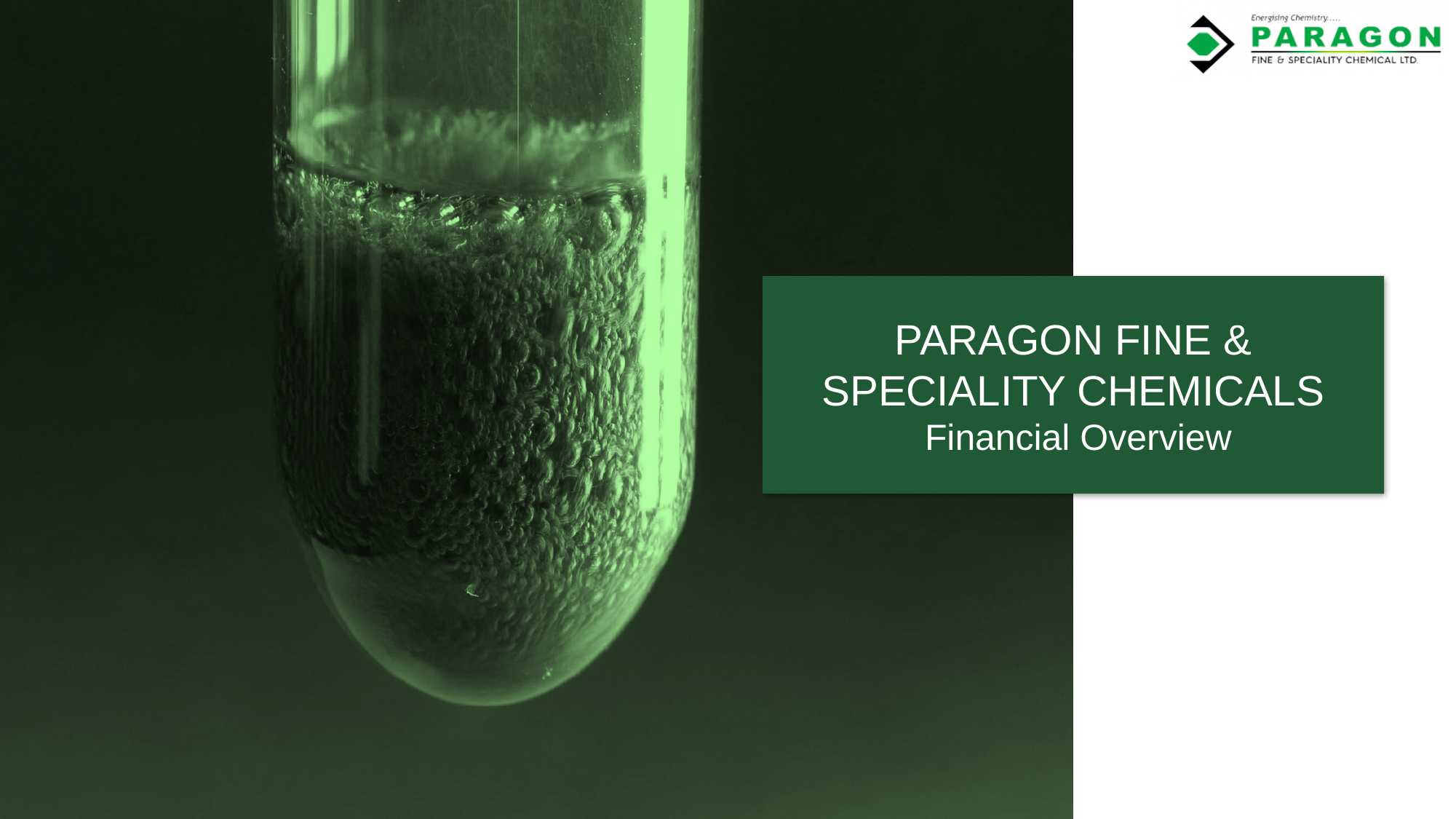

PARAGON FINE & SPECIALITY CHEMICALS
 Financial Overview